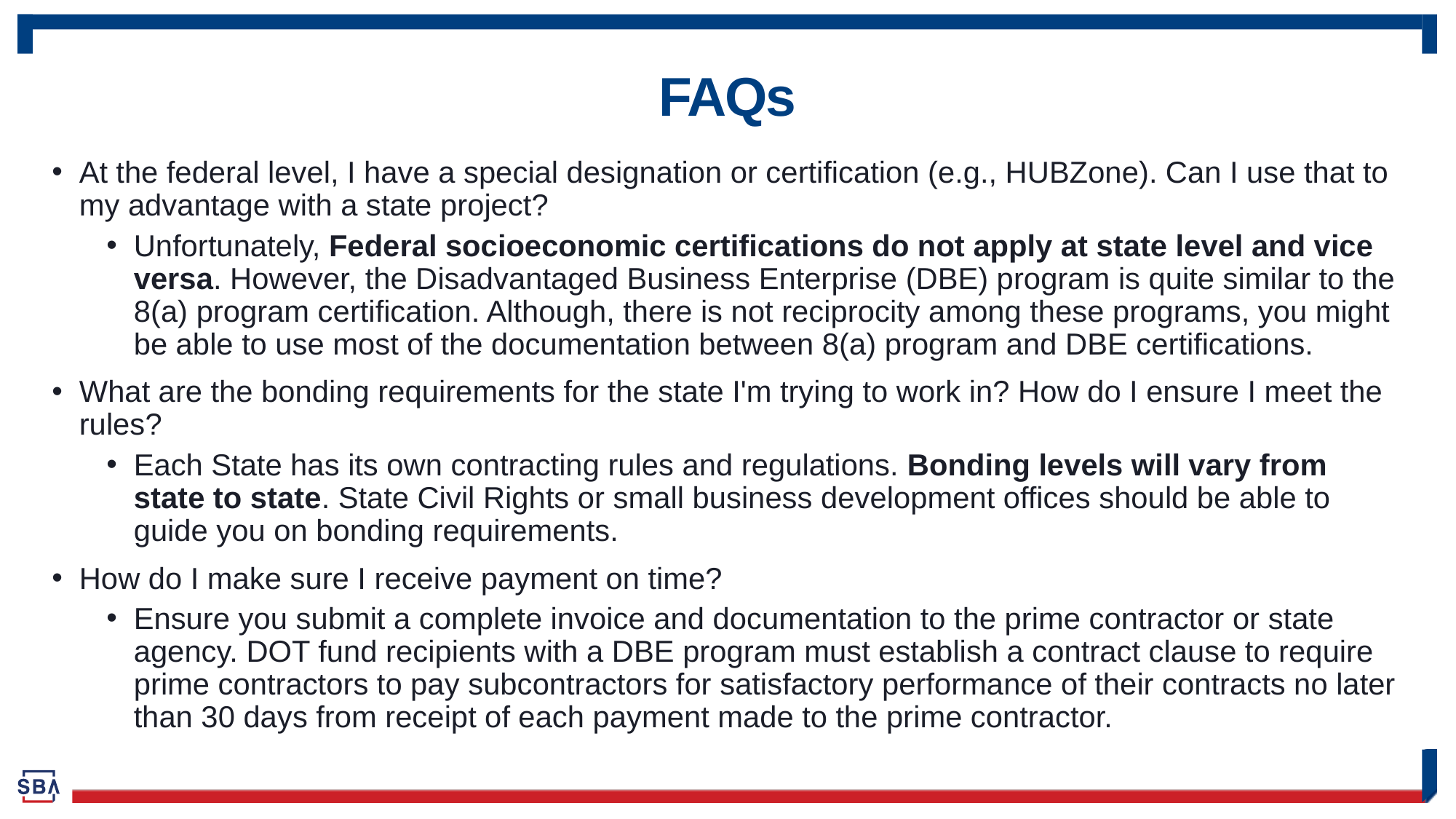

# FAQs
At the federal level, I have a special designation or certification (e.g., HUBZone). Can I use that to my advantage with a state project?
Unfortunately, Federal socioeconomic certifications do not apply at state level and vice versa. However, the Disadvantaged Business Enterprise (DBE) program is quite similar to the 8(a) program certification. Although, there is not reciprocity among these programs, you might be able to use most of the documentation between 8(a) program and DBE certifications.
What are the bonding requirements for the state I'm trying to work in? How do I ensure I meet the rules?
Each State has its own contracting rules and regulations. Bonding levels will vary from state to state. State Civil Rights or small business development offices should be able to guide you on bonding requirements.
How do I make sure I receive payment on time?
Ensure you submit a complete invoice and documentation to the prime contractor or state agency. DOT fund recipients with a DBE program must establish a contract clause to require prime contractors to pay subcontractors for satisfactory performance of their contracts no later than 30 days from receipt of each payment made to the prime contractor.